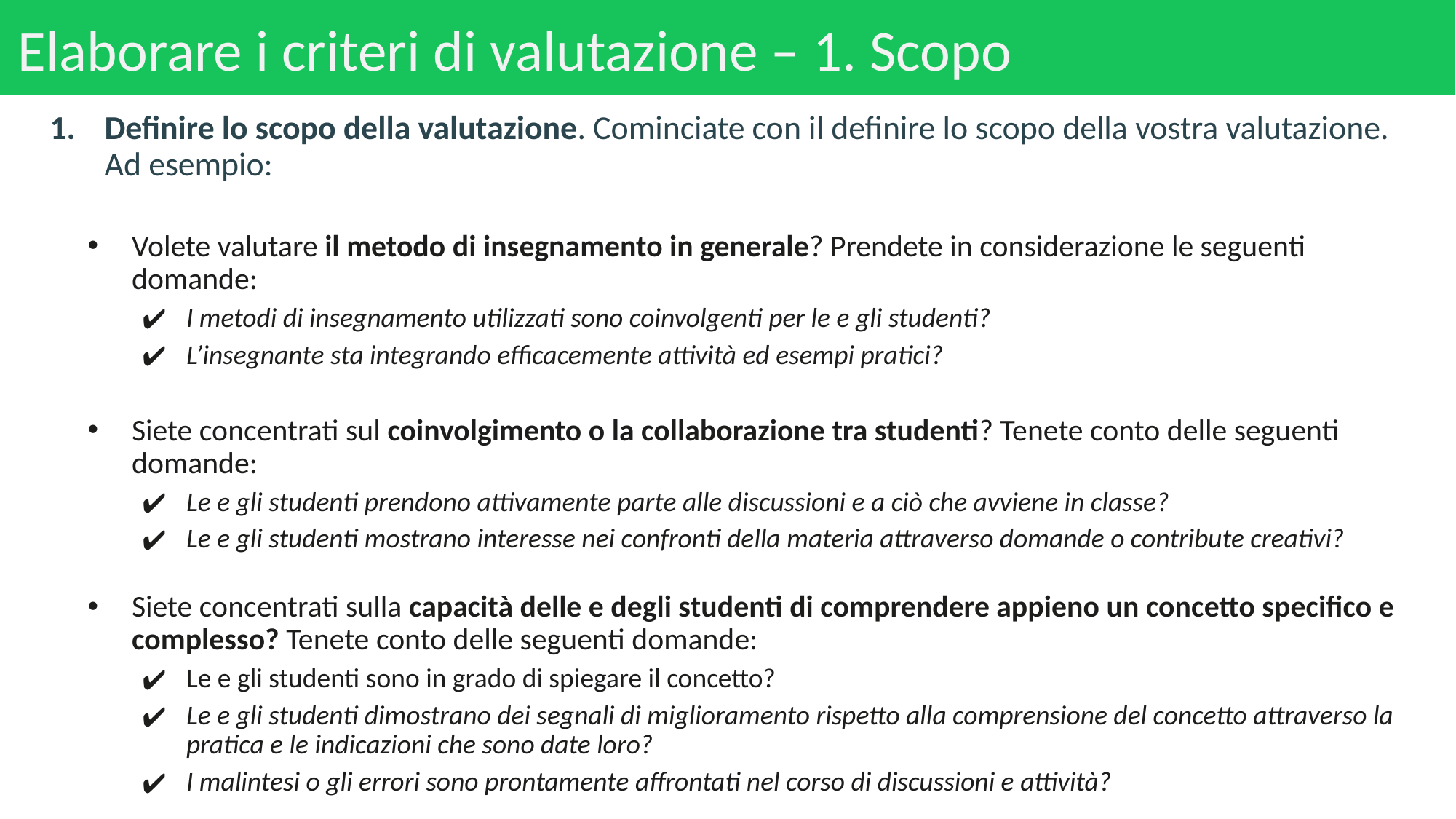

# Elaborare i criteri di valutazione – 1. Scopo
Definire lo scopo della valutazione. Cominciate con il definire lo scopo della vostra valutazione. Ad esempio:
Volete valutare il metodo di insegnamento in generale? Prendete in considerazione le seguenti domande:
I metodi di insegnamento utilizzati sono coinvolgenti per le e gli studenti?
L’insegnante sta integrando efficacemente attività ed esempi pratici?

Siete concentrati sul coinvolgimento o la collaborazione tra studenti? Tenete conto delle seguenti domande:
Le e gli studenti prendono attivamente parte alle discussioni e a ciò che avviene in classe?
Le e gli studenti mostrano interesse nei confronti della materia attraverso domande o contribute creativi?
Siete concentrati sulla capacità delle e degli studenti di comprendere appieno un concetto specifico e complesso? Tenete conto delle seguenti domande:
Le e gli studenti sono in grado di spiegare il concetto?
Le e gli studenti dimostrano dei segnali di miglioramento rispetto alla comprensione del concetto attraverso la pratica e le indicazioni che sono date loro?
I malintesi o gli errori sono prontamente affrontati nel corso di discussioni e attività?